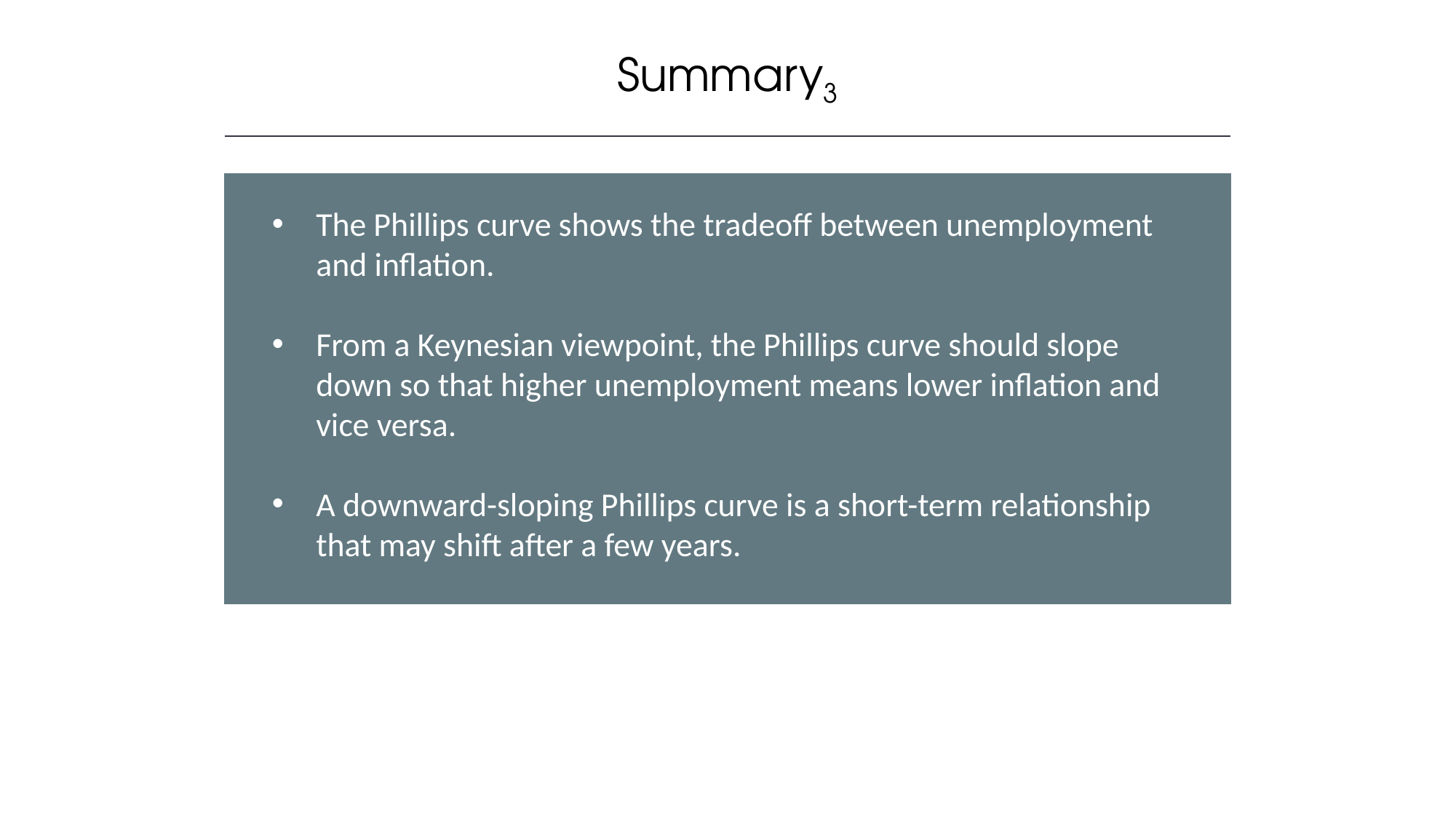

Summary3

The Phillips curve shows the tradeoff between unemployment and inflation.

From a Keynesian viewpoint, the Phillips curve should slope down so that higher unemployment means lower inflation and vice versa.

A downward-sloping Phillips curve is a short-term relationship that may shift after a few years.